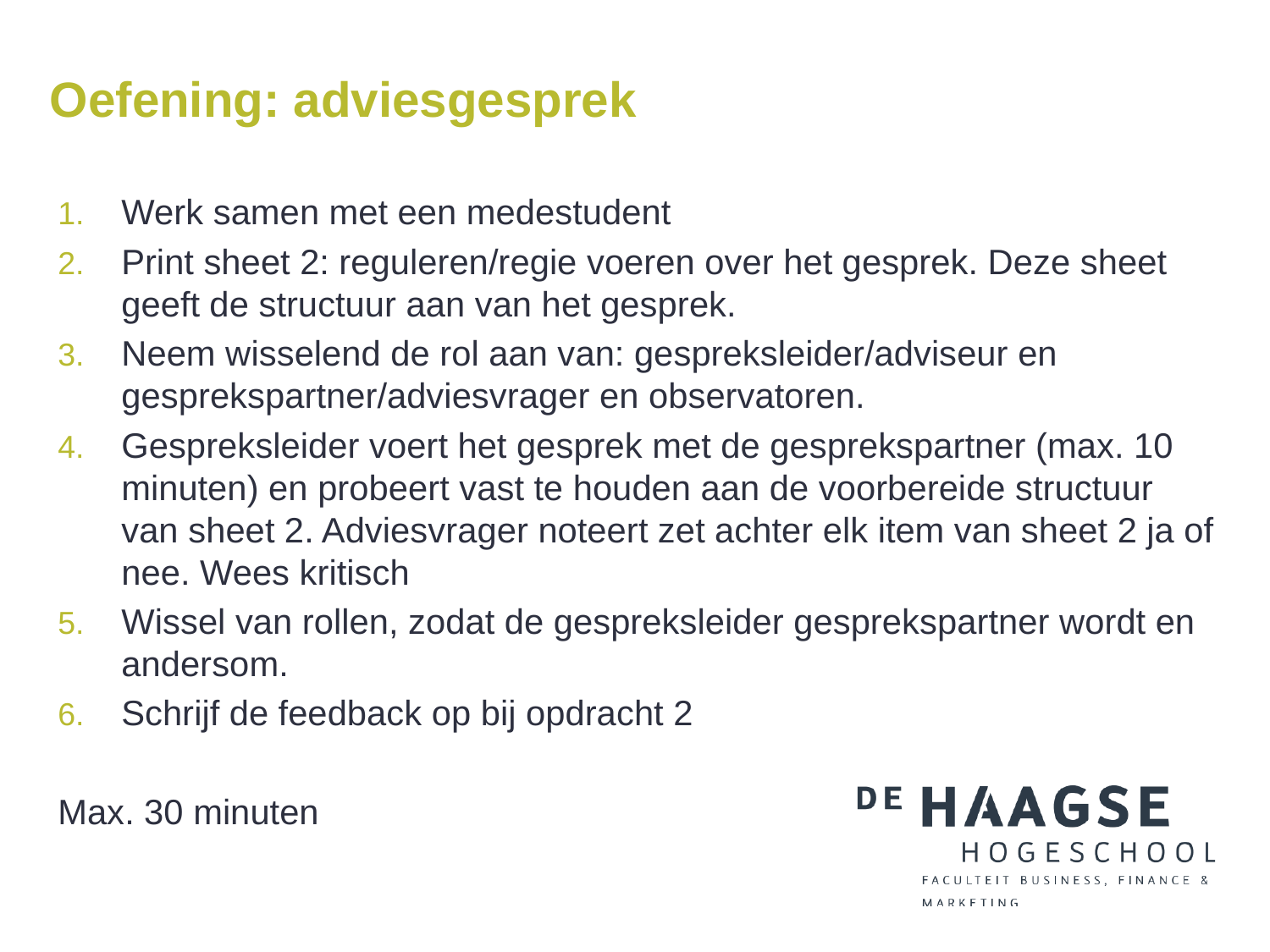

# Oefening: adviesgesprek
Werk samen met een medestudent
Print sheet 2: reguleren/regie voeren over het gesprek. Deze sheet geeft de structuur aan van het gesprek.
Neem wisselend de rol aan van: gespreksleider/adviseur en gesprekspartner/adviesvrager en observatoren.
Gespreksleider voert het gesprek met de gesprekspartner (max. 10 minuten) en probeert vast te houden aan de voorbereide structuur van sheet 2. Adviesvrager noteert zet achter elk item van sheet 2 ja of nee. Wees kritisch
Wissel van rollen, zodat de gespreksleider gesprekspartner wordt en andersom.
Schrijf de feedback op bij opdracht 2

Max. 30 minuten